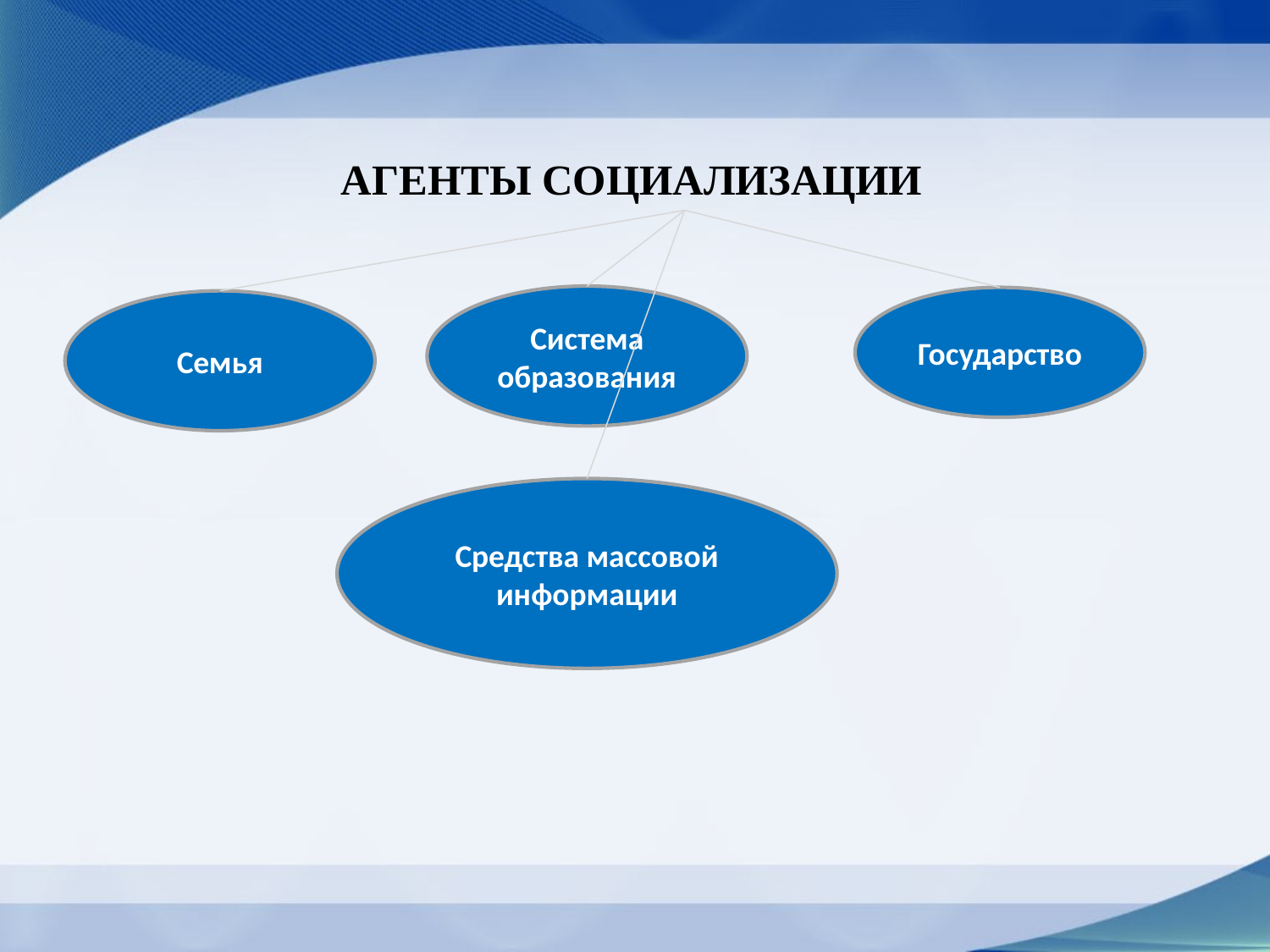

# Агенты социализации

Система образования
Государство
Семья
Средства массовой информации